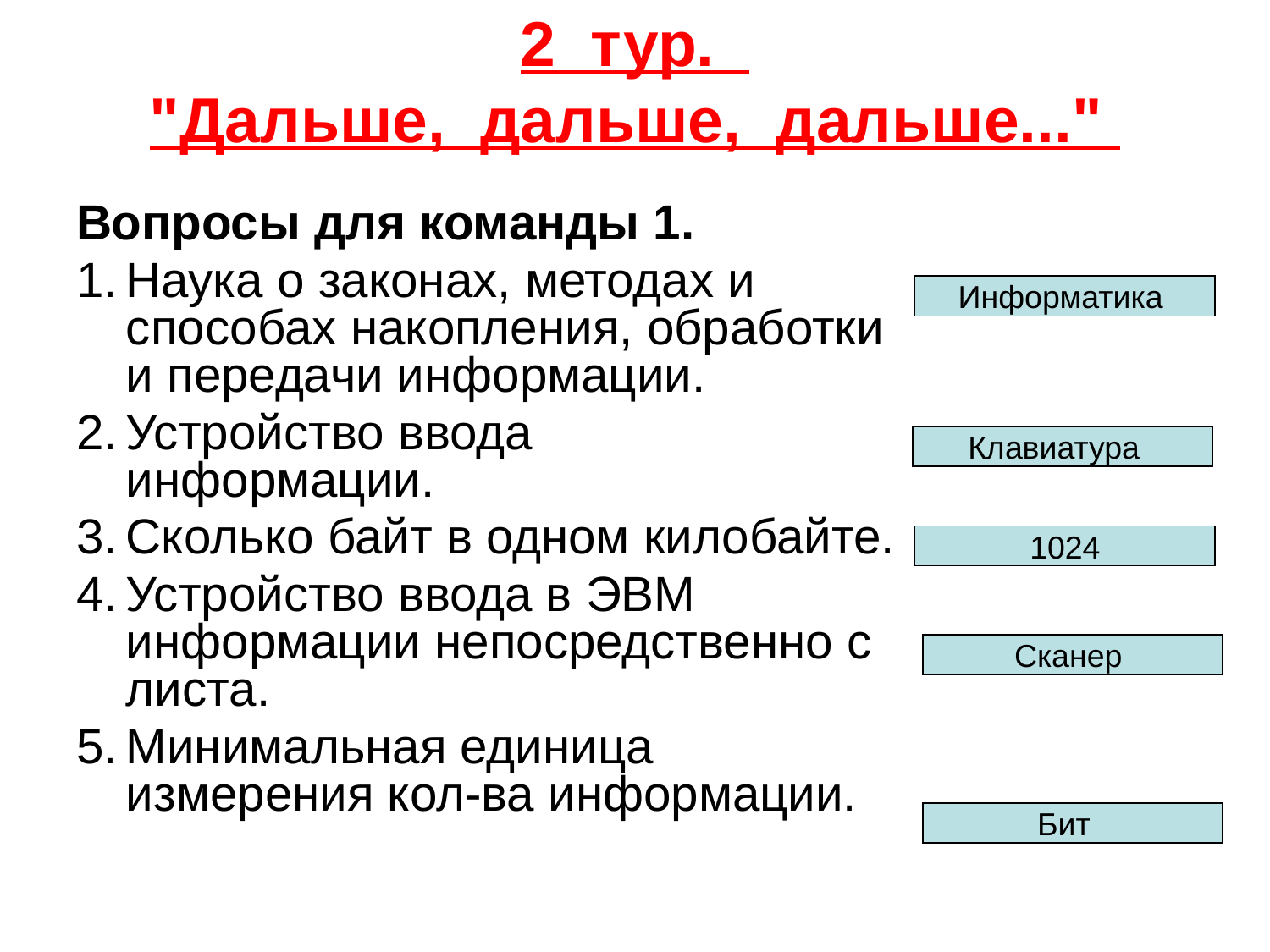

# 2  тур.  "Дальше,  дальше,  дальше..."
Вопросы для команды 1.
Наука о законах, методах и способах накопления, обработки и передачи информации.
Устройство ввода информации.
Сколько байт в одном килобайте.
Устройство ввода в ЭВМ информации непосредственно с листа.
Минимальная единица измерения кол-ва информации.
Информатика
Клавиатура
1024
Сканер
Бит